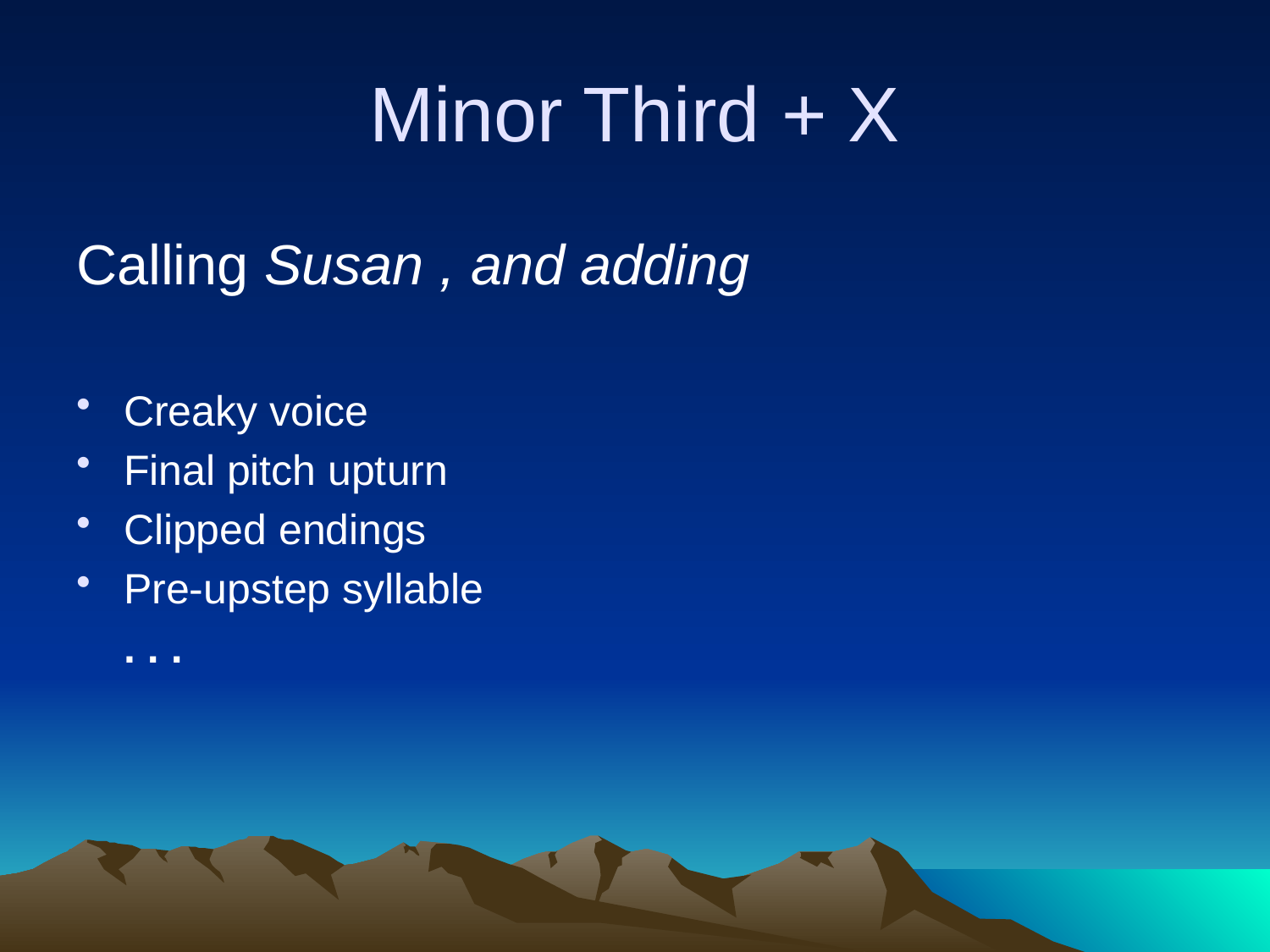

# Minor Third + X
Calling Susan , and adding

Creaky voice
Final pitch upturn
Clipped endings
Pre-upstep syllable
    . . .